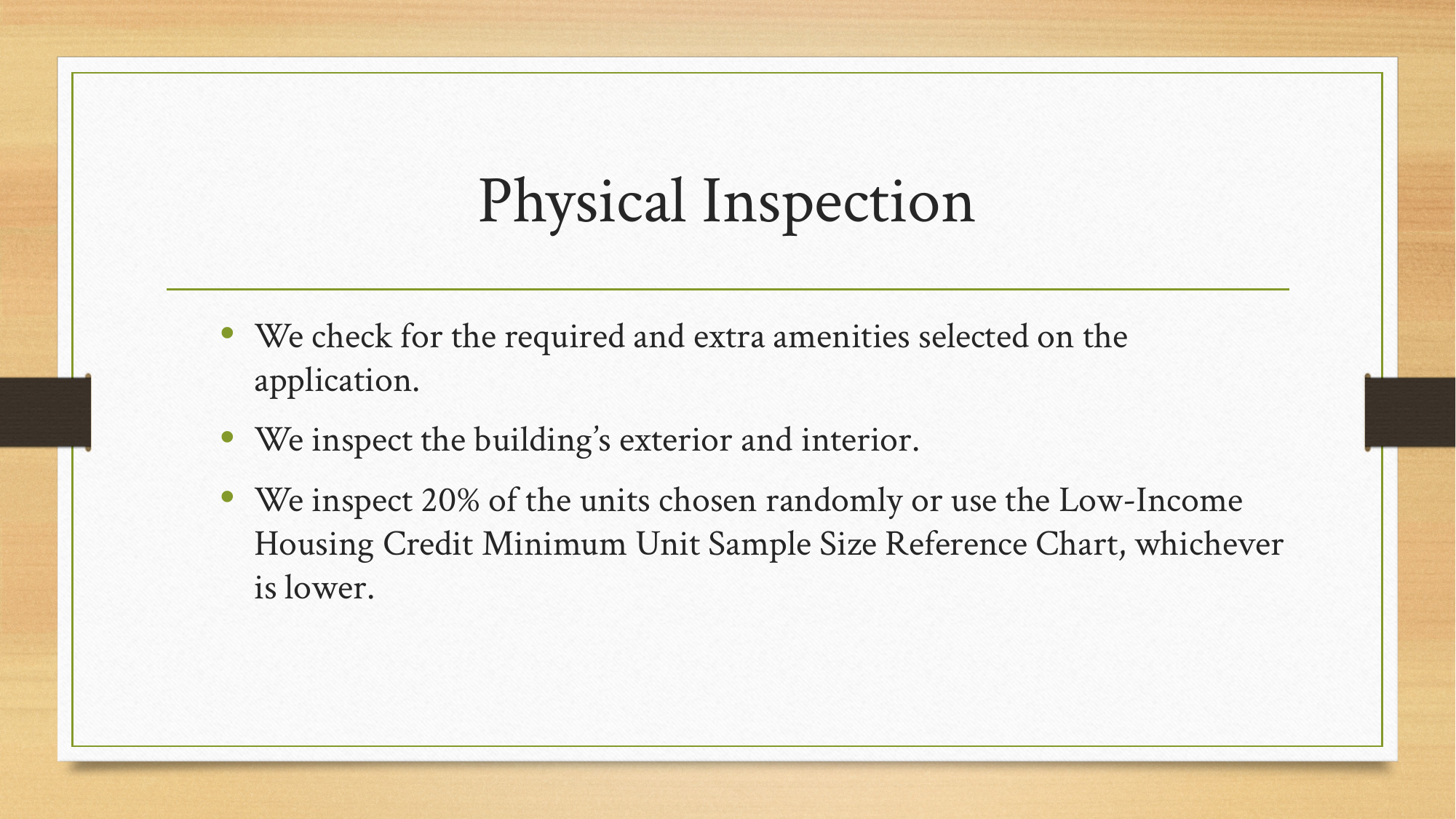

# Physical Inspection
We check for the required and extra amenities selected on the application.
We inspect the building’s exterior and interior.
We inspect 20% of the units chosen randomly or use the Low-Income Housing Credit Minimum Unit Sample Size Reference Chart, whichever is lower.